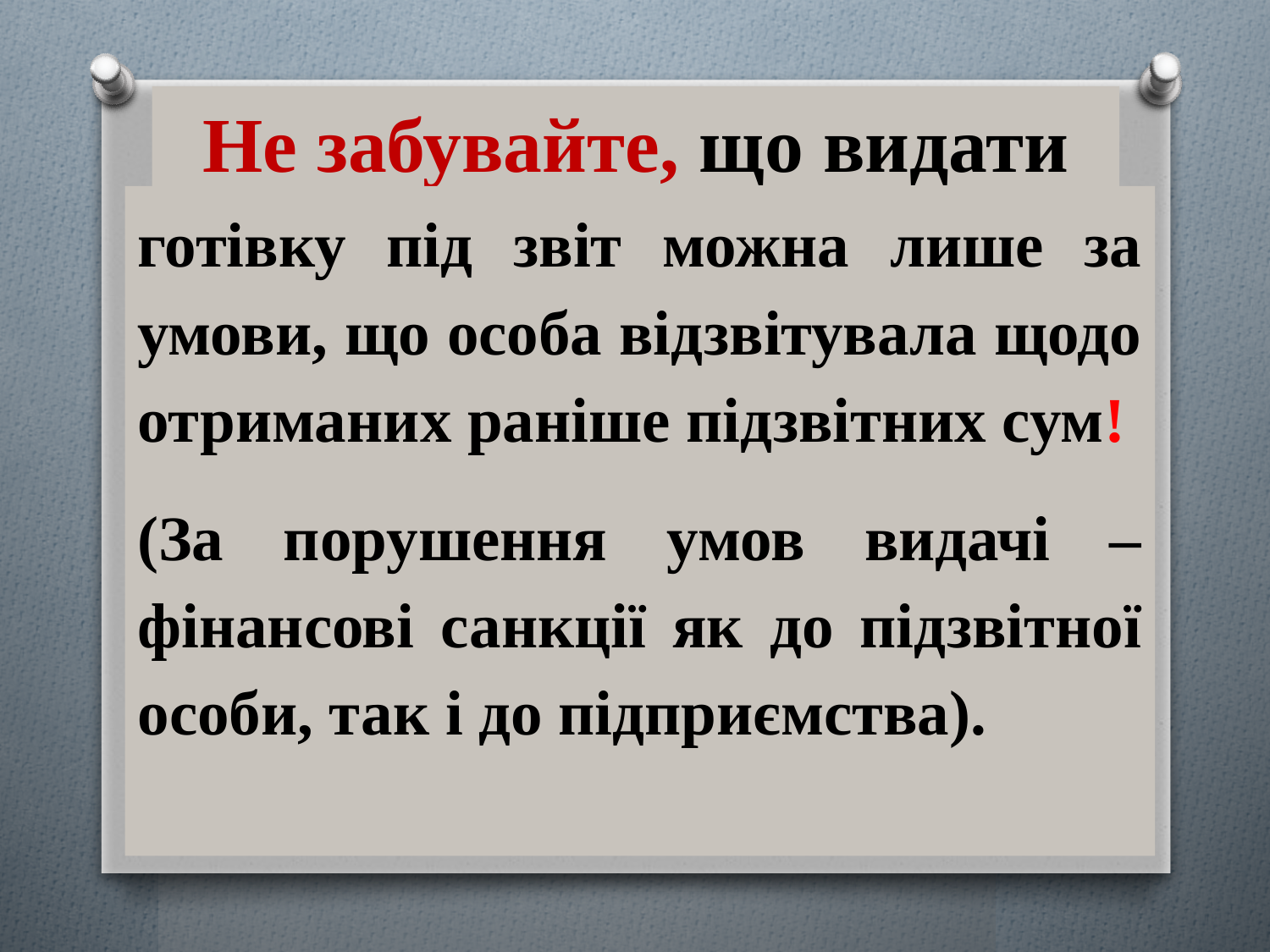

# Не забувайте, що видати
готівку під звіт можна лише за умови, що особа відзвітувала щодо отриманих раніше підзвітних сум!
(За порушення умов видачі – фінансові санкції як до підзвітної особи, так і до підприємства).